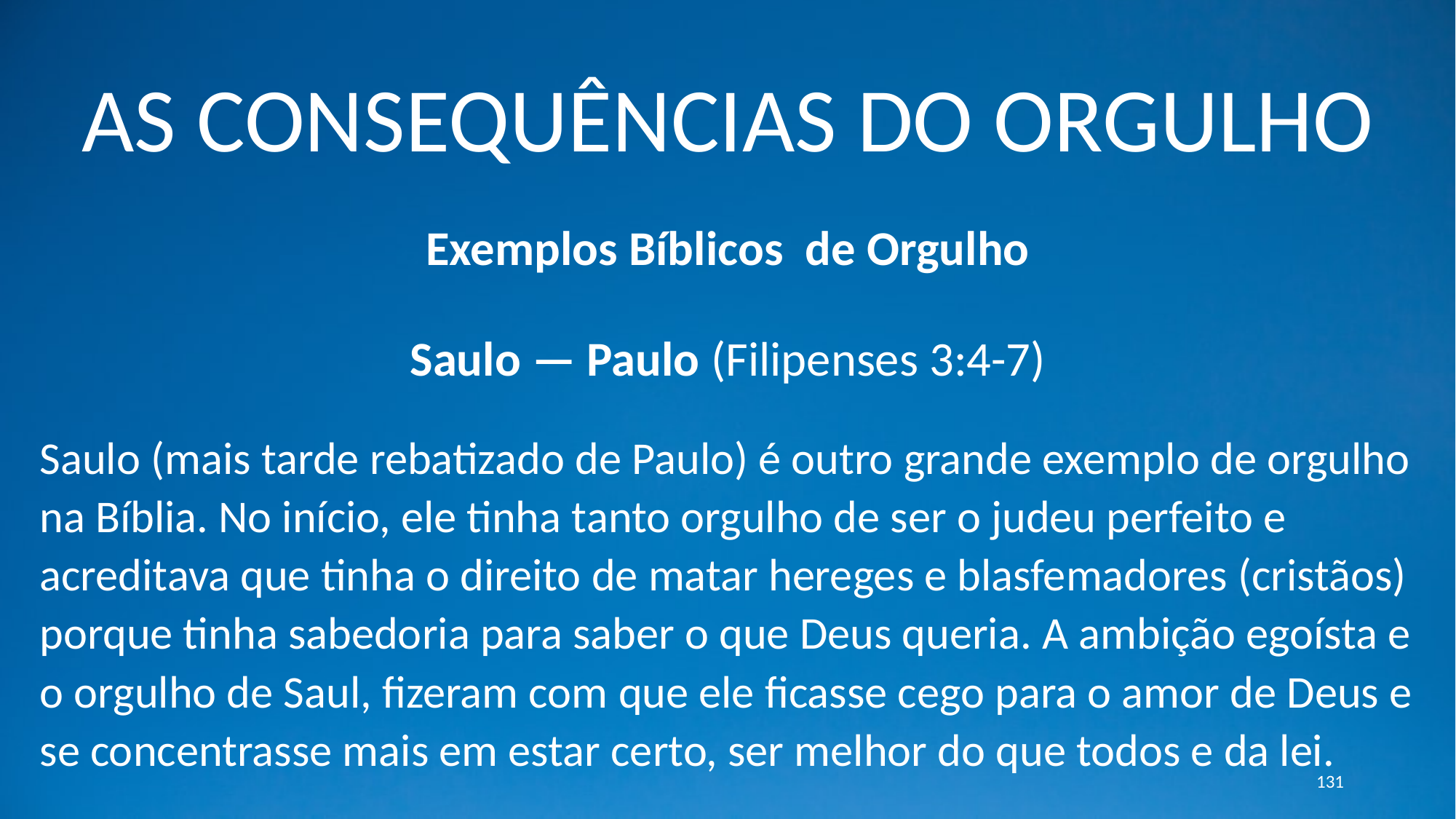

# AS CONSEQUÊNCIAS DO ORGULHO
Exemplos Bíblicos  de Orgulho

Saulo — Paulo (Filipenses 3:4-7)

Saulo (mais tarde rebatizado de Paulo) é outro grande exemplo de orgulho na Bíblia. No início, ele tinha tanto orgulho de ser o judeu perfeito e acreditava que tinha o direito de matar hereges e blasfemadores (cristãos) porque tinha sabedoria para saber o que Deus queria. A ambição egoísta e o orgulho de Saul, fizeram com que ele ficasse cego para o amor de Deus e se concentrasse mais em estar certo, ser melhor do que todos e da lei.

131